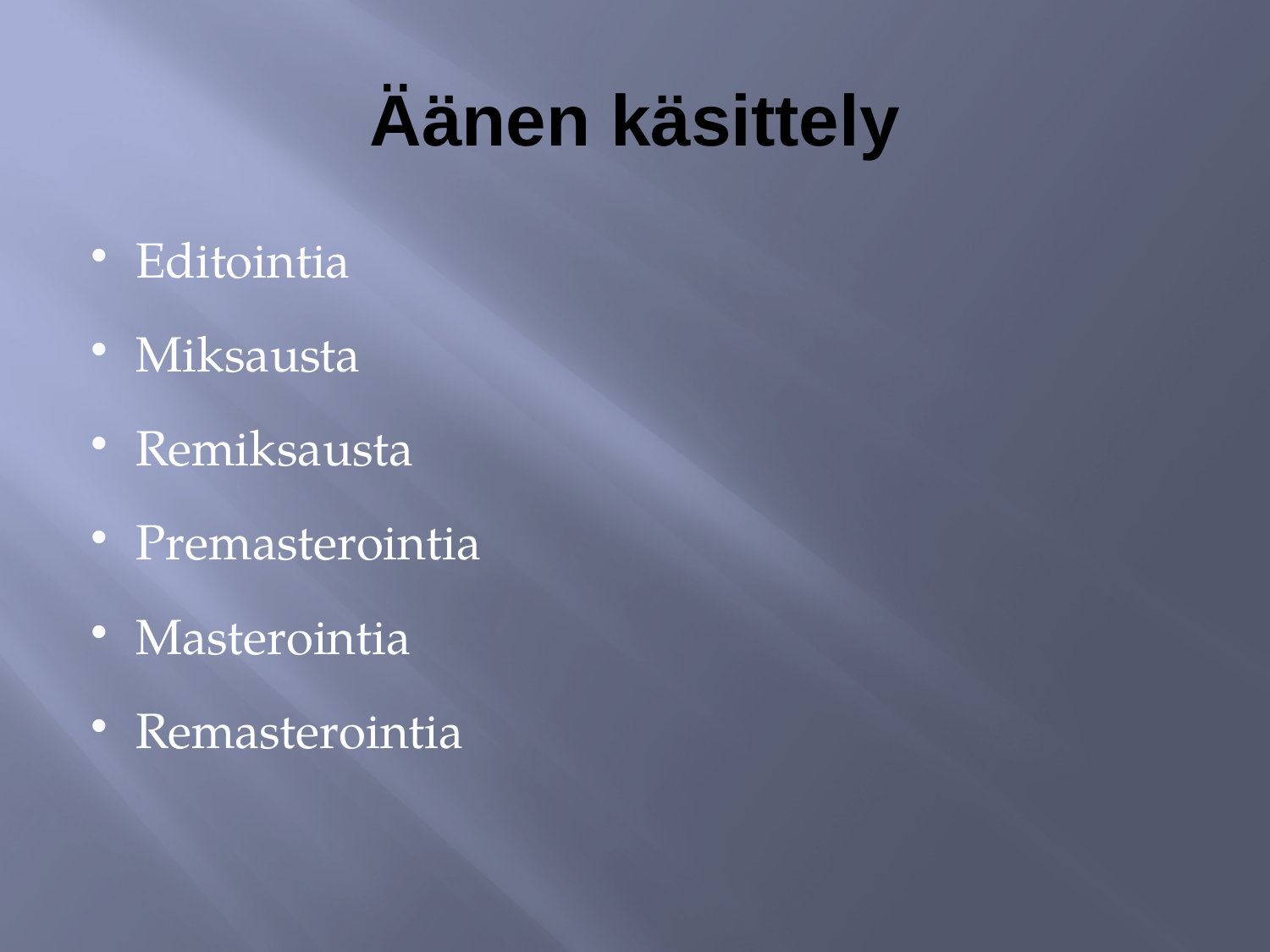

# Äänen käsittely
Editointia
Miksausta
Remiksausta
Premasterointia
Masterointia
Remasterointia